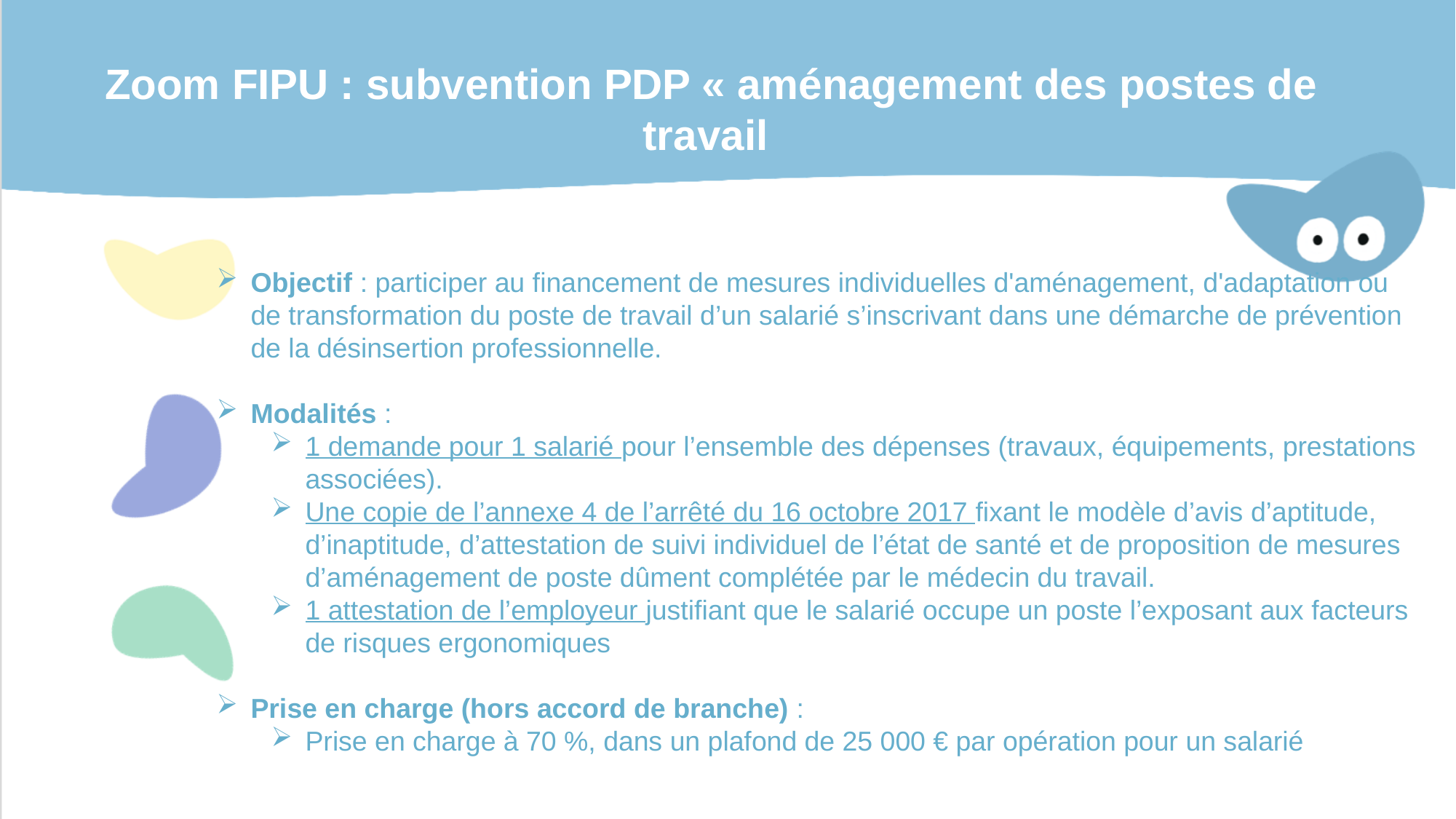

Zoom FIPU : subvention PDP « aménagement des postes de travail
Objectif : participer au financement de mesures individuelles d'aménagement, d'adaptation ou de transformation du poste de travail d’un salarié s’inscrivant dans une démarche de prévention de la désinsertion professionnelle.

Modalités :
1 demande pour 1 salarié pour l’ensemble des dépenses (travaux, équipements, prestations associées).
Une copie de l’annexe 4 de l’arrêté du 16 octobre 2017 fixant le modèle d’avis d’aptitude, d’inaptitude, d’attestation de suivi individuel de l’état de santé et de proposition de mesures d’aménagement de poste dûment complétée par le médecin du travail.
1 attestation de l’employeur justifiant que le salarié occupe un poste l’exposant aux facteurs de risques ergonomiques

Prise en charge (hors accord de branche) :
Prise en charge à 70 %, dans un plafond de 25 000 € par opération pour un salarié